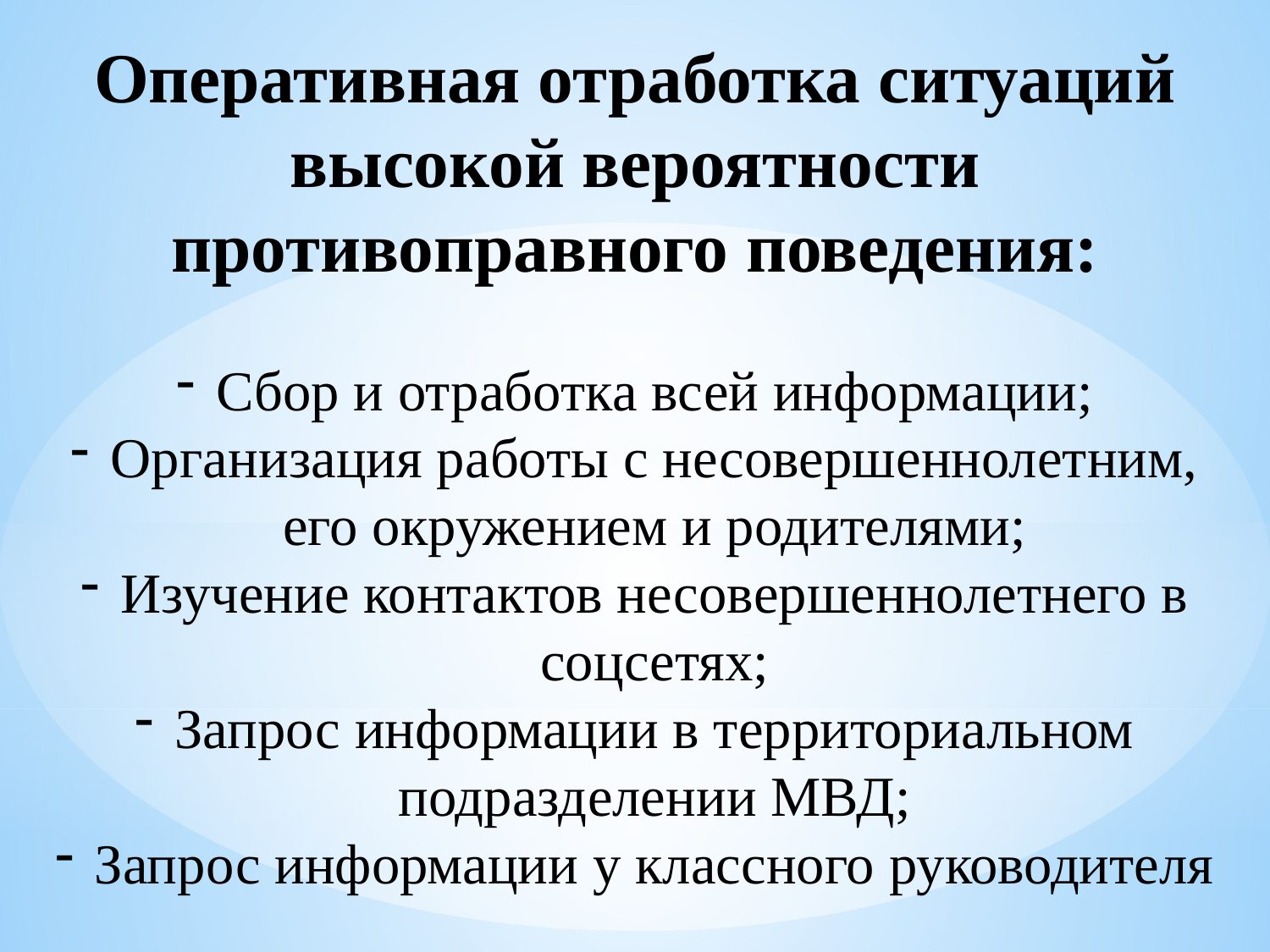

Оперативная отработка ситуаций высокой вероятности противоправного поведения:

Сбор и отработка всей информации;
Организация работы с несовершеннолетним, его окружением и родителями;
Изучение контактов несовершеннолетнего в соцсетях;
Запрос информации в территориальном подразделении МВД;
Запрос информации у классного руководителя